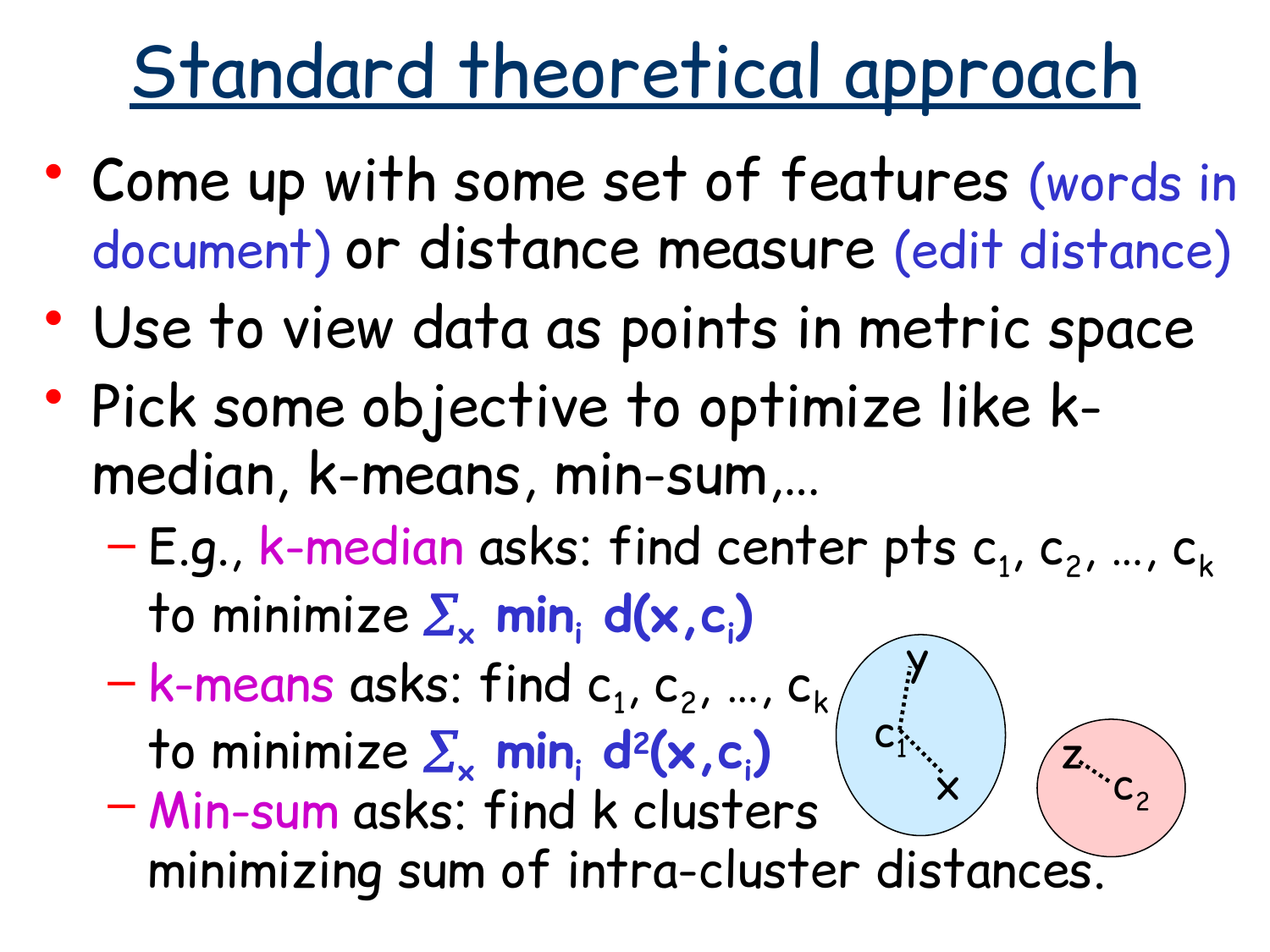

Standard theoretical approach
Come up with some set of features (words in document) or distance measure (edit distance)
Use to view data as points in metric space
Pick some objective to optimize like k-median, k-means, min-sum,…
E.g., k-median asks: find center pts c1, c2, …, ck to minimize ∑x mini d(x,ci)
y

c1

z

  x
c2

k-means asks: find c1, c2, …, ck                          to minimize ∑x mini d2(x,ci)
Min-sum asks: find k clusters                           minimizing sum of intra-cluster distances.